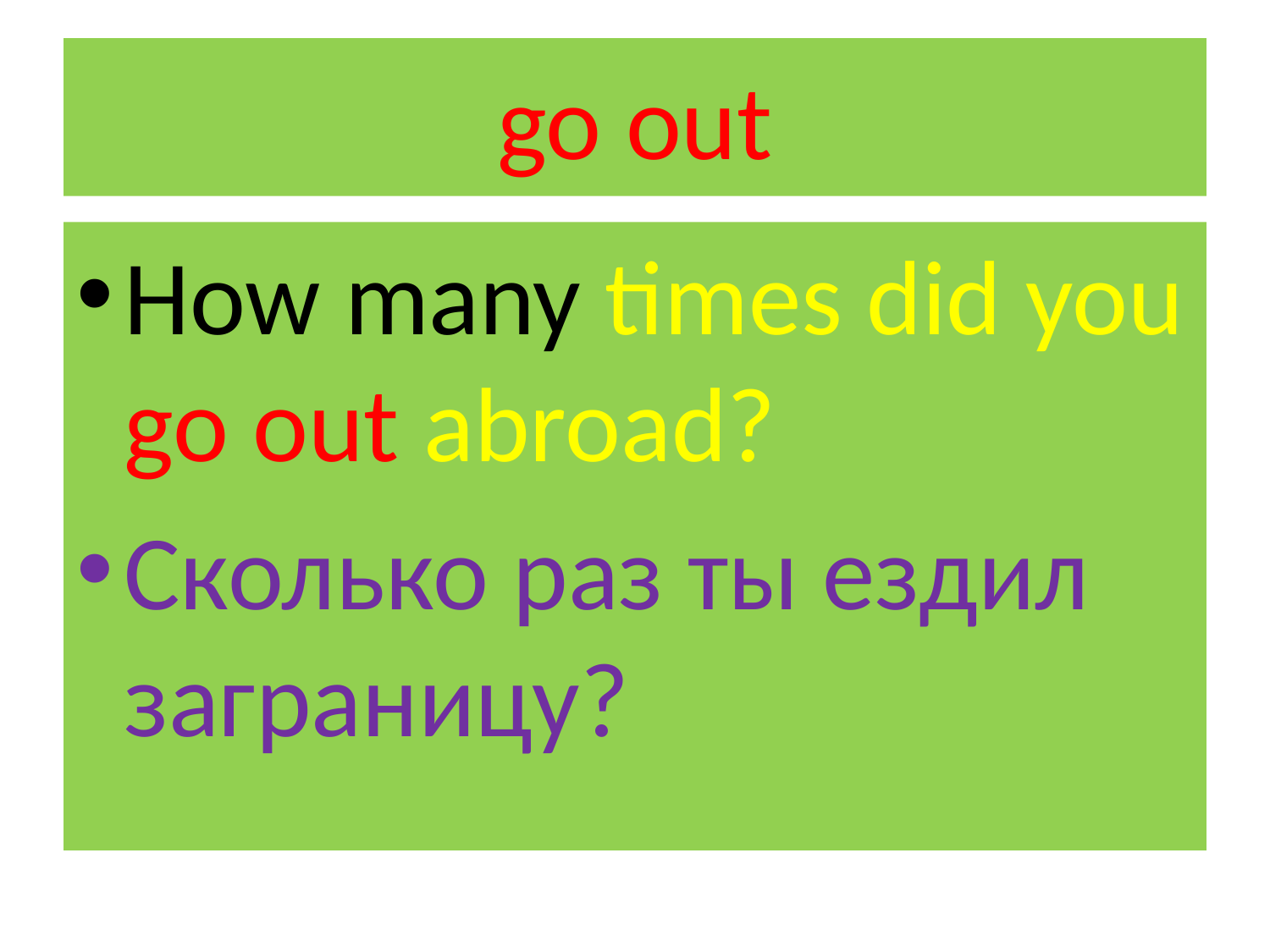

# go out
How many times did you go out abroad?
Сколько раз ты ездил заграницу?